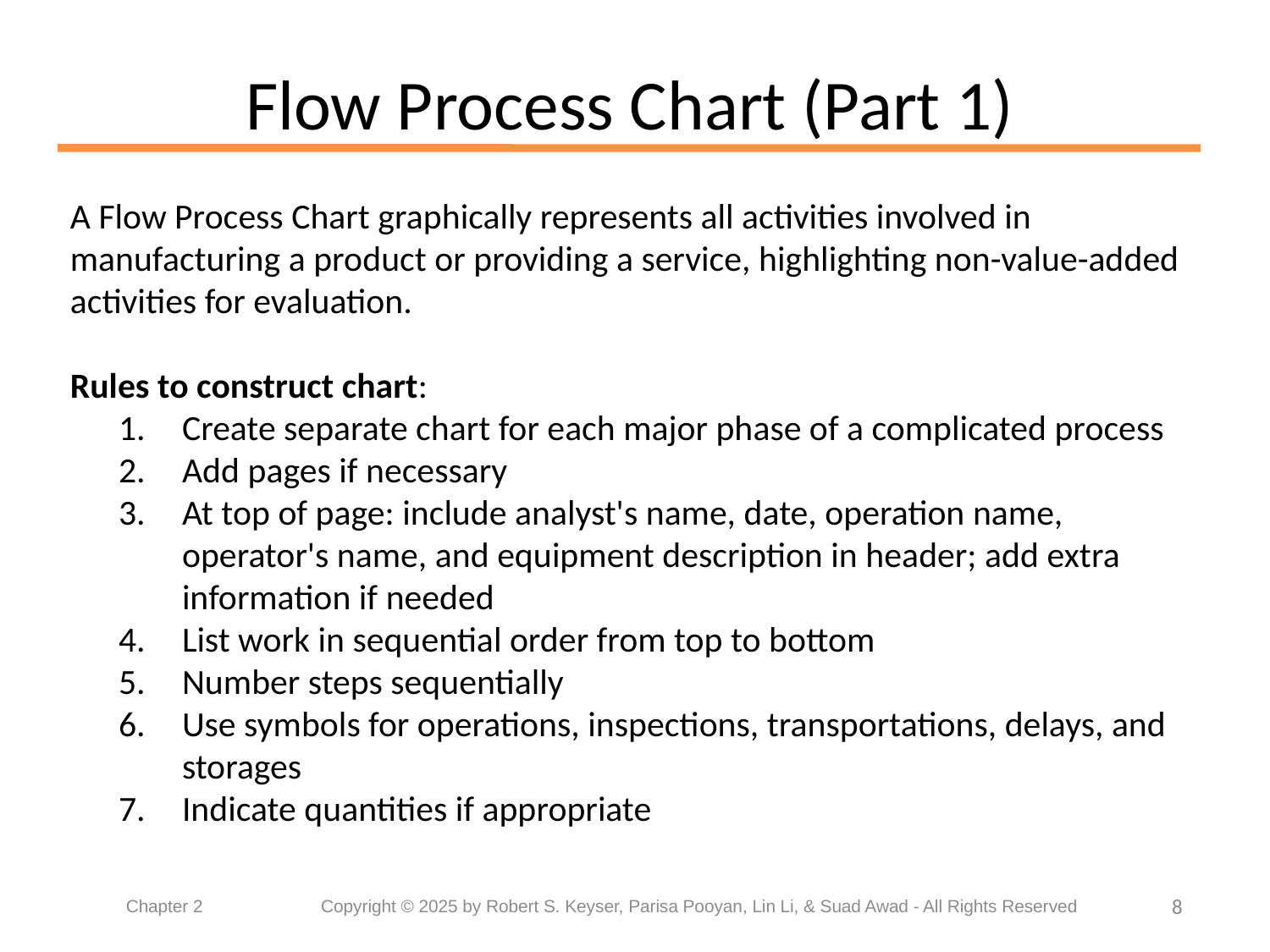

# Flow Process Chart (Part 1)

A Flow Process Chart graphically represents all activities involved in manufacturing a product or providing a service, highlighting non-value-added activities for evaluation.

Rules to construct chart:
Create separate chart for each major phase of a complicated process
Add pages if necessary
At top of page: include analyst's name, date, operation name, operator's name, and equipment description in header; add extra information if needed
List work in sequential order from top to bottom
Number steps sequentially
Use symbols for operations, inspections, transportations, delays, and storages
Indicate quantities if appropriate
8
Chapter 2	              Copyright © 2025 by Robert S. Keyser, Parisa Pooyan, Lin Li, & Suad Awad - All Rights Reserved